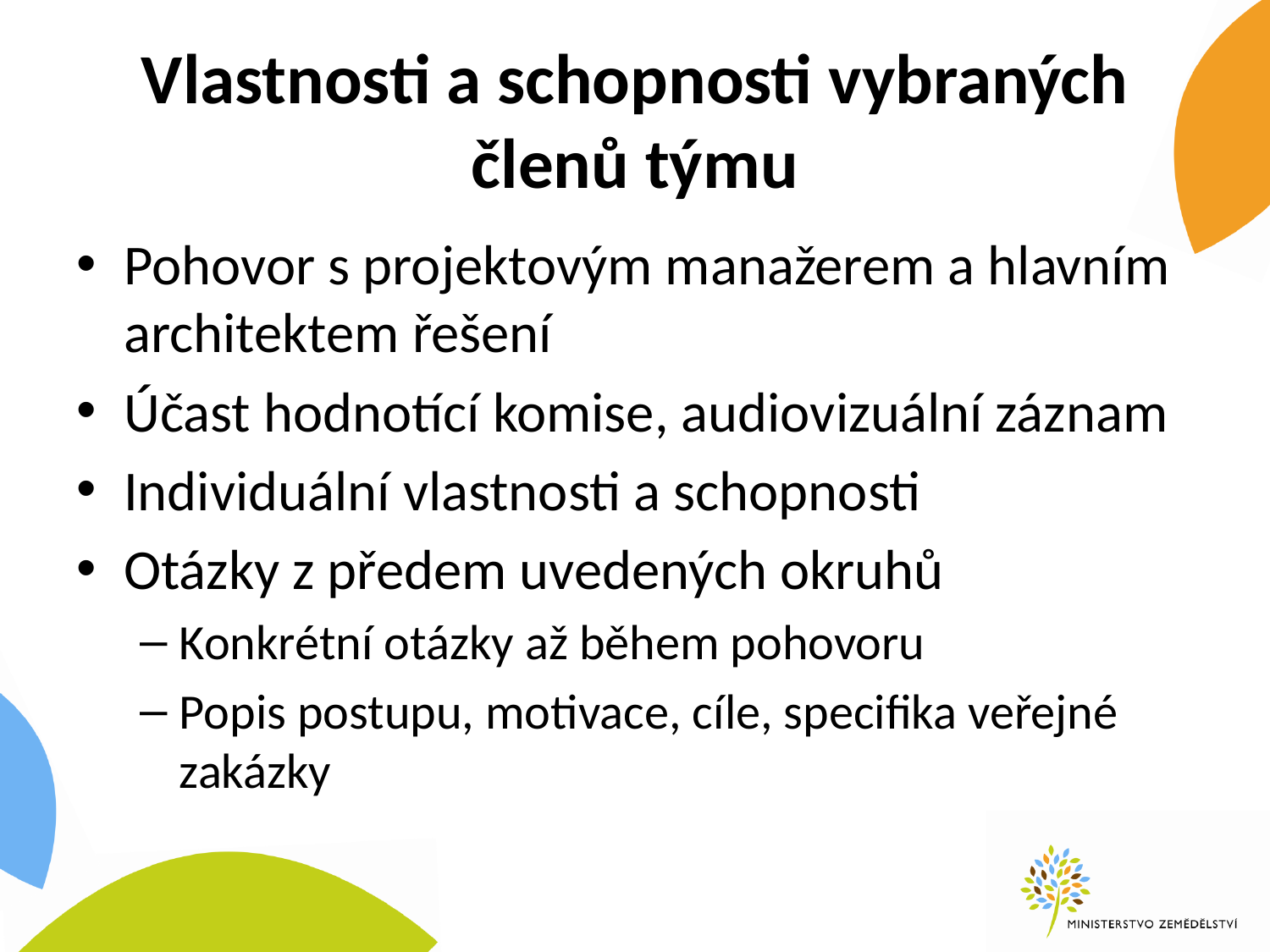

# Vlastnosti a schopnosti vybraných členů týmu
Pohovor s projektovým manažerem a hlavním architektem řešení
Účast hodnotící komise, audiovizuální záznam
Individuální vlastnosti a schopnosti
Otázky z předem uvedených okruhů
Konkrétní otázky až během pohovoru
Popis postupu, motivace, cíle, specifika veřejné zakázky